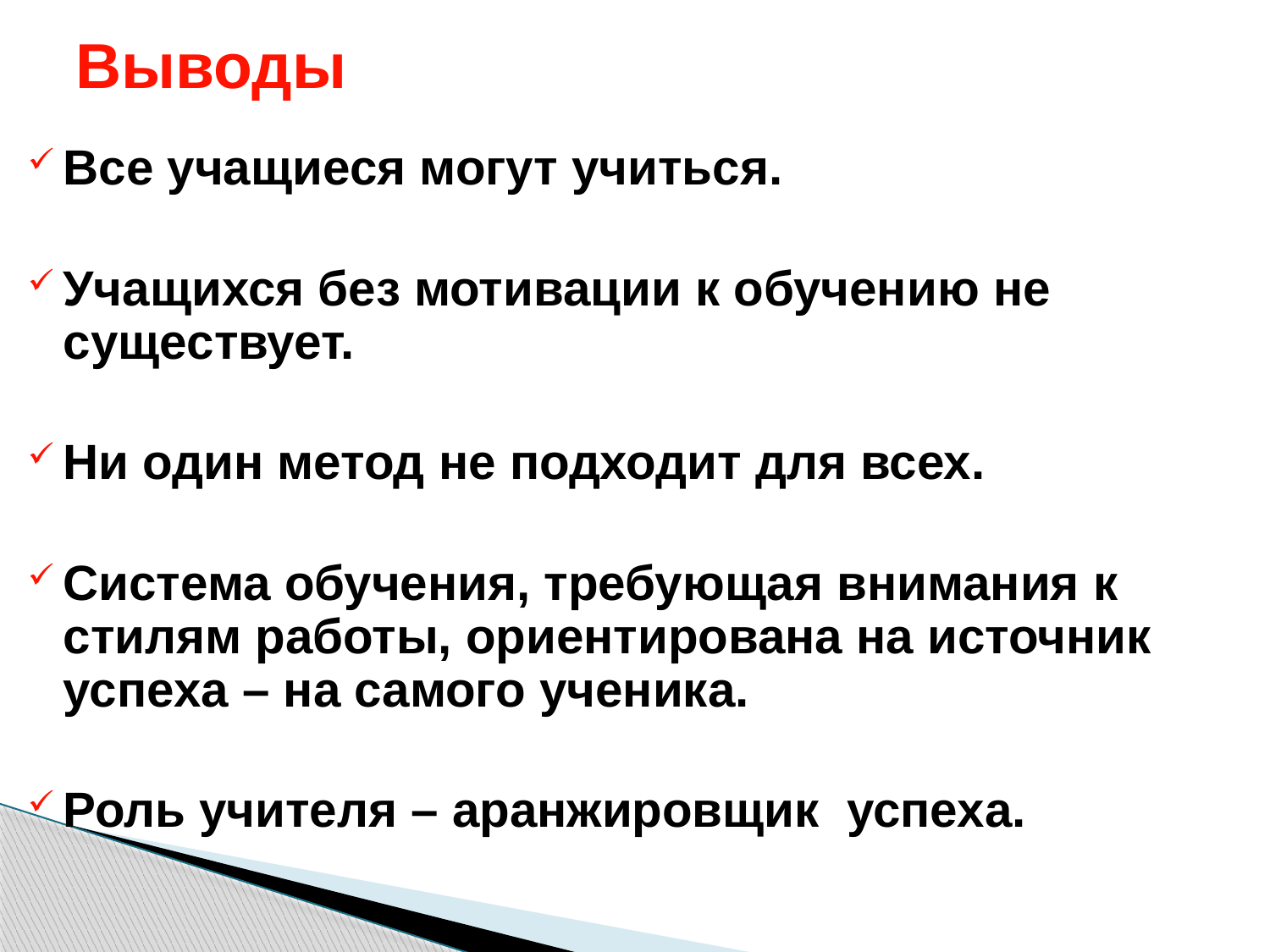

# Выводы
Все учащиеся могут учиться.

Учащихся без мотивации к обучению не существует.

Ни один метод не подходит для всех.

Система обучения, требующая внимания к стилям работы, ориентирована на источник успеха – на самого ученика.

Роль учителя – аранжировщик  успеха.